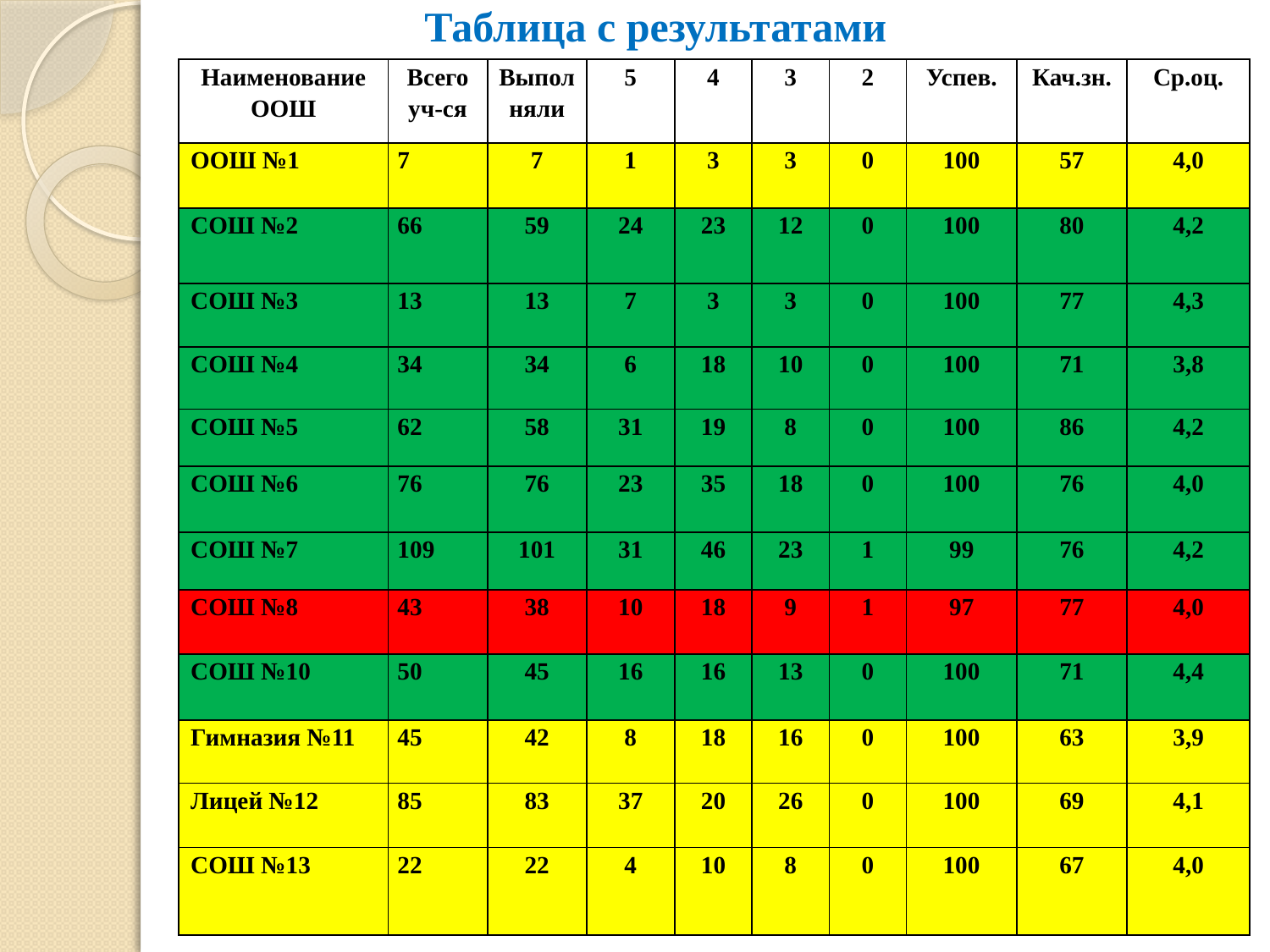

# Таблица с результатами
| Наименование ООШ | Всего уч-ся | Выполняли | 5 | 4 | 3 | 2 | Успев. | Кач.зн. | Ср.оц. |
| --- | --- | --- | --- | --- | --- | --- | --- | --- | --- |
| ООШ №1 | 7 | 7 | 1 | 3 | 3 | 0 | 100 | 57 | 4,0 |
| СОШ №2 | 66 | 59 | 24 | 23 | 12 | 0 | 100 | 80 | 4,2 |
| СОШ №3 | 13 | 13 | 7 | 3 | 3 | 0 | 100 | 77 | 4,3 |
| СОШ №4 | 34 | 34 | 6 | 18 | 10 | 0 | 100 | 71 | 3,8 |
| СОШ №5 | 62 | 58 | 31 | 19 | 8 | 0 | 100 | 86 | 4,2 |
| СОШ №6 | 76 | 76 | 23 | 35 | 18 | 0 | 100 | 76 | 4,0 |
| СОШ №7 | 109 | 101 | 31 | 46 | 23 | 1 | 99 | 76 | 4,2 |
| СОШ №8 | 43 | 38 | 10 | 18 | 9 | 1 | 97 | 77 | 4,0 |
| СОШ №10 | 50 | 45 | 16 | 16 | 13 | 0 | 100 | 71 | 4,4 |
| Гимназия №11 | 45 | 42 | 8 | 18 | 16 | 0 | 100 | 63 | 3,9 |
| Лицей №12 | 85 | 83 | 37 | 20 | 26 | 0 | 100 | 69 | 4,1 |
| СОШ №13 | 22 | 22 | 4 | 10 | 8 | 0 | 100 | 67 | 4,0 |